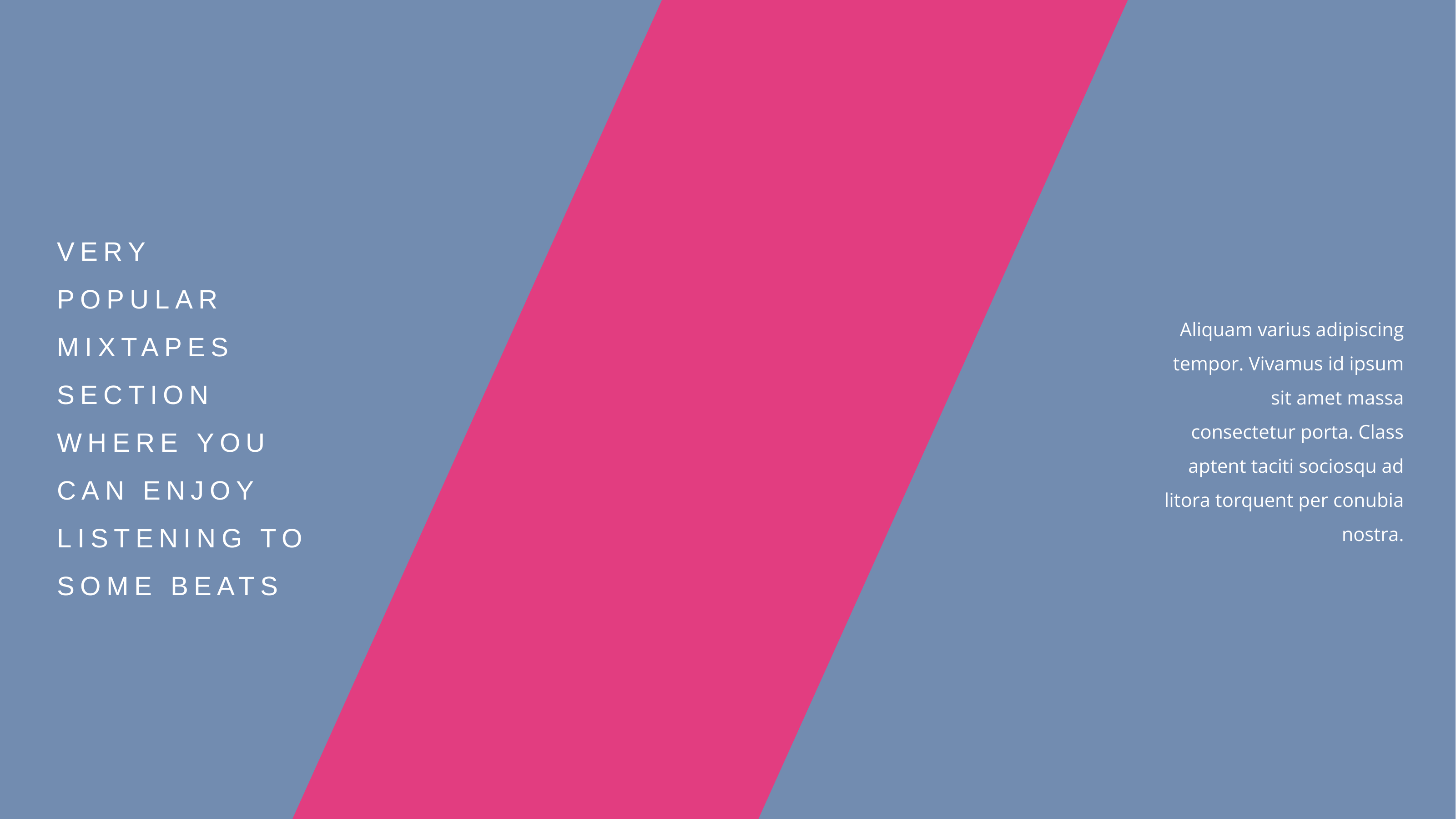

VERY POPULAR MIXTAPES SECTION WHERE YOU CAN ENJOY LISTENING TO SOME BEATS
Aliquam varius adipiscing tempor. Vivamus id ipsum sit amet massa consectetur porta. Class aptent taciti sociosqu ad litora torquent per conubia nostra.